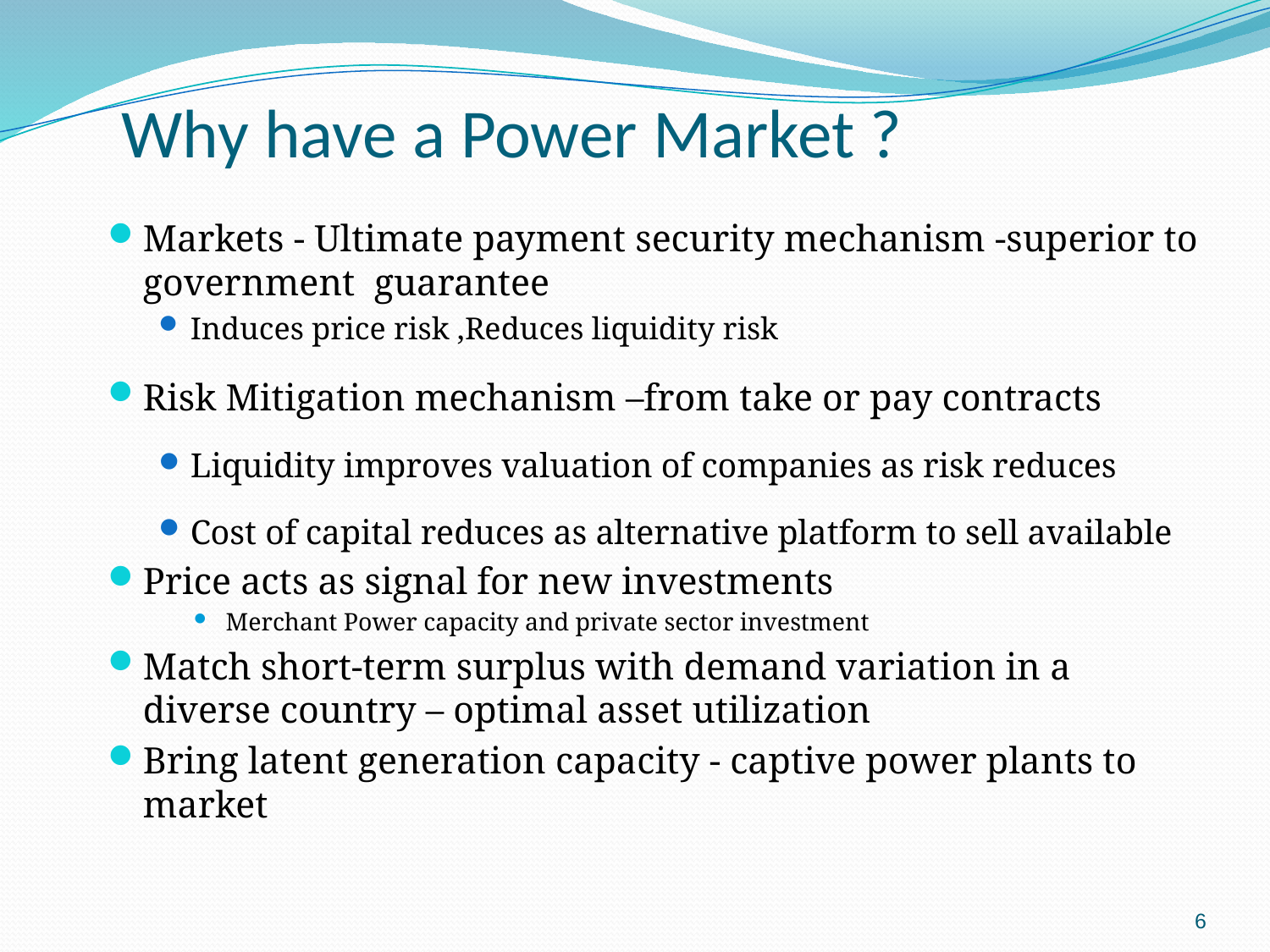

# Why have a Power Market ?

Markets - Ultimate payment security mechanism -superior to government  guarantee
Induces price risk ,Reduces liquidity risk
Risk Mitigation mechanism –from take or pay contracts
Liquidity improves valuation of companies as risk reduces
Cost of capital reduces as alternative platform to sell available
Price acts as signal for new investments
Merchant Power capacity and private sector investment
Match short-term surplus with demand variation in a diverse country – optimal asset utilization
Bring latent generation capacity - captive power plants to market

6